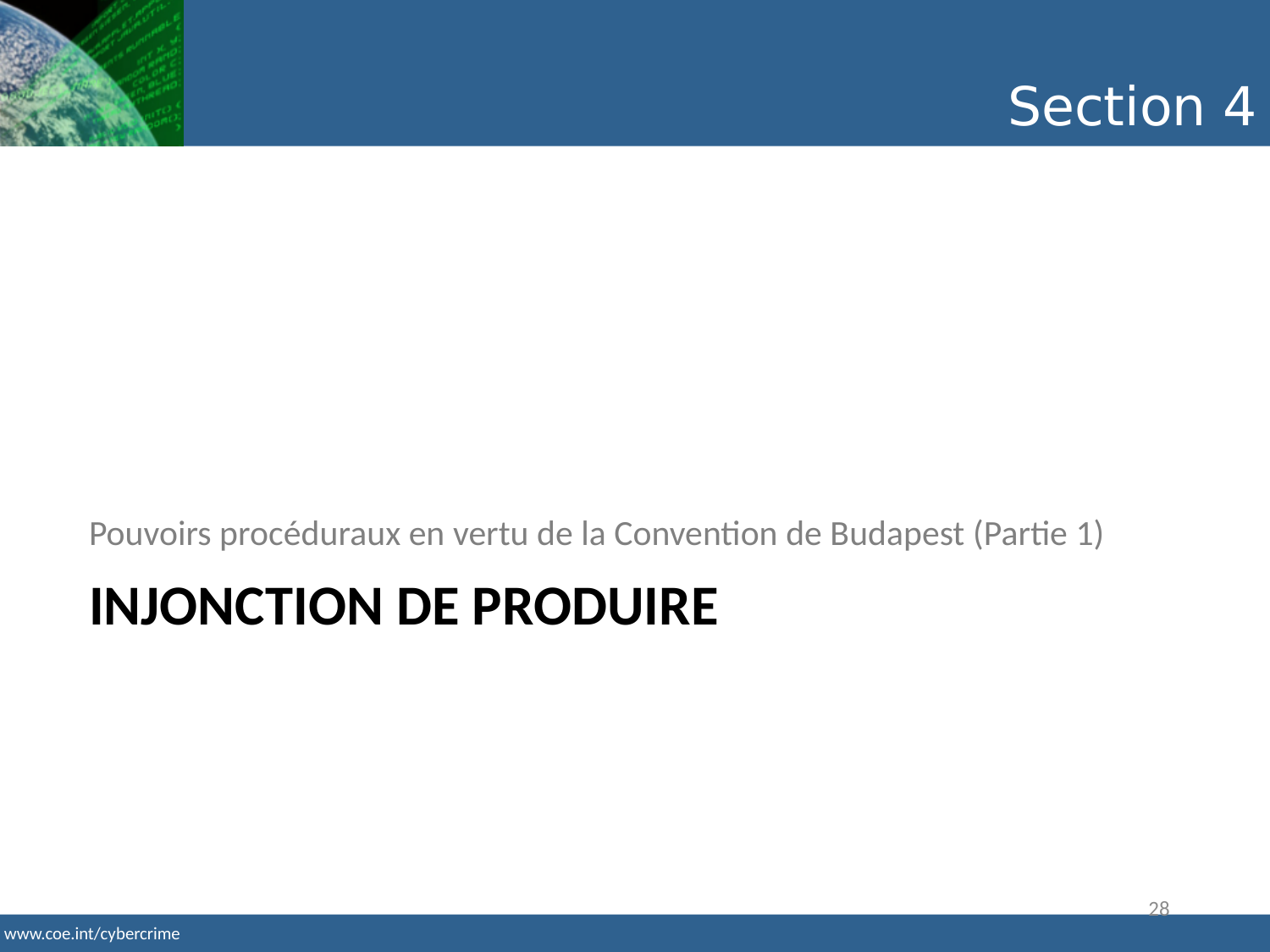

Section 4

Pouvoirs procéduraux en vertu de la Convention de Budapest (Partie 1)
INJONCTION DE PRODUIRE
28